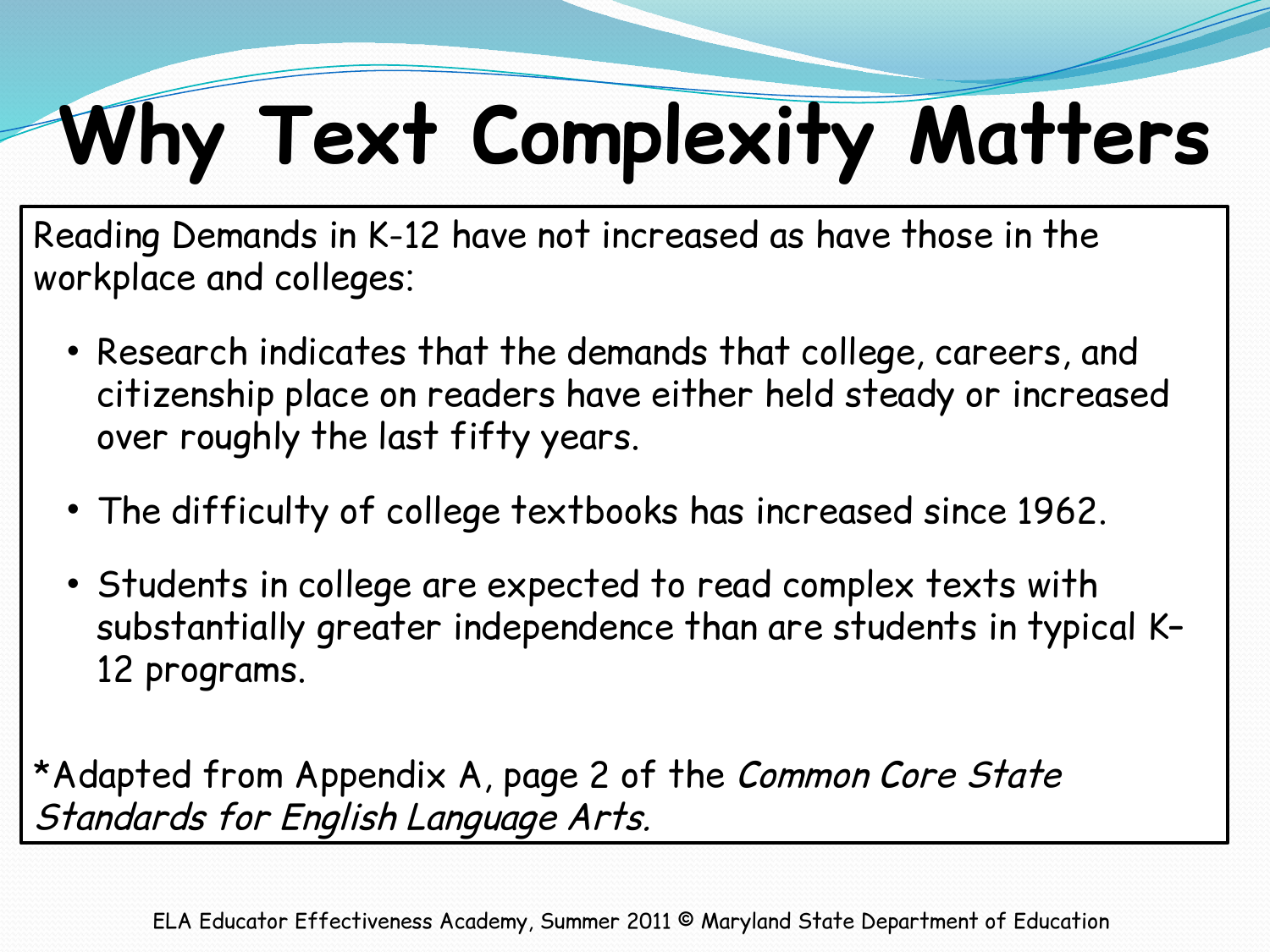

# Why Text Complexity Matters
Reading Demands in K-12 have not increased as have those in the workplace and colleges:
Research indicates that the demands that college, careers, and citizenship place on readers have either held steady or increased over roughly the last fifty years.
The difficulty of college textbooks has increased since 1962.
Students in college are expected to read complex texts with substantially greater independence than are students in typical K–12 programs.

*Adapted from Appendix A, page 2 of the Common Core State Standards for English Language Arts.
ELA Educator Effectiveness Academy, Summer 2011 © Maryland State Department of Education